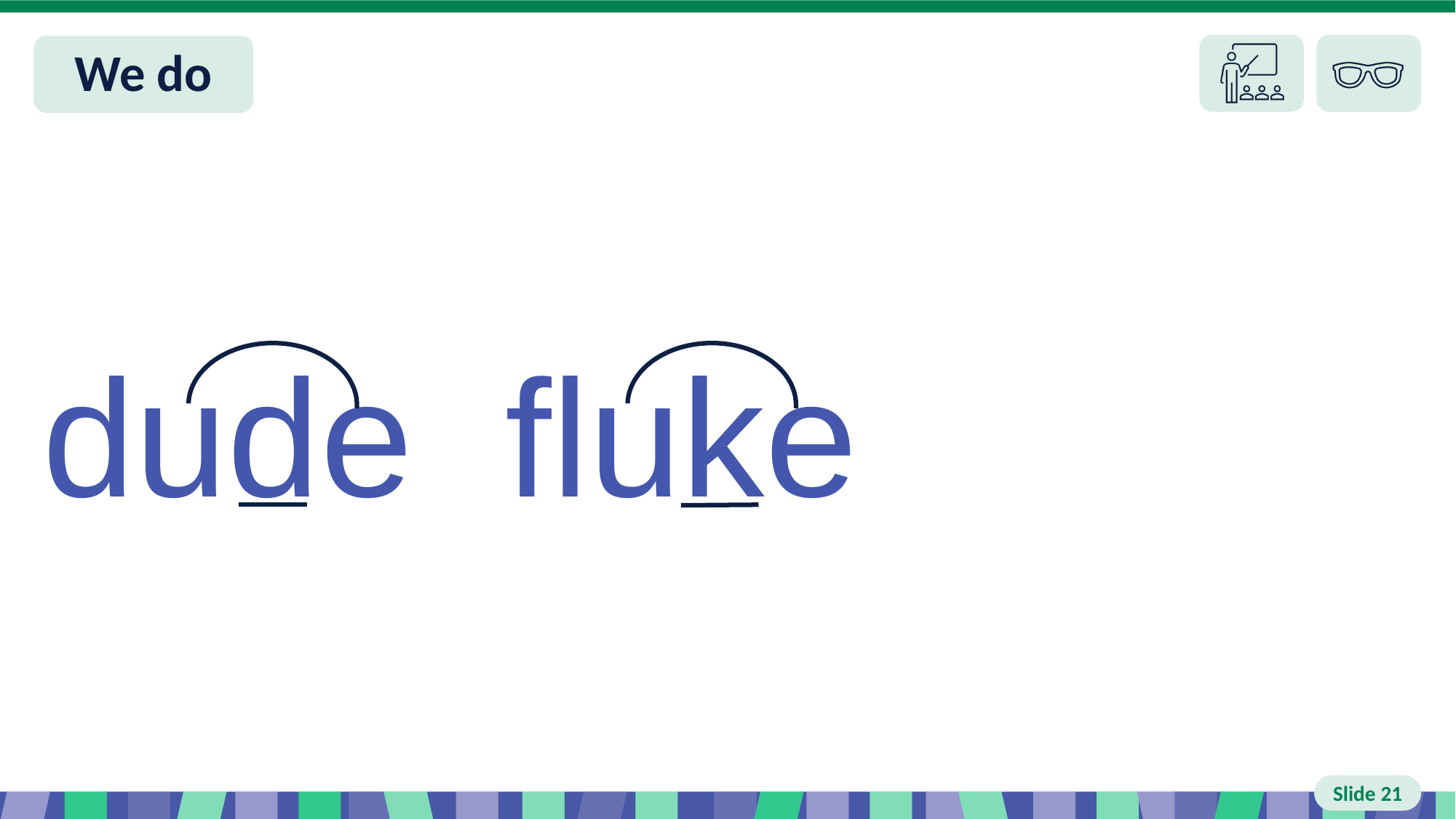

# Slide 21 We do

dude  fluke